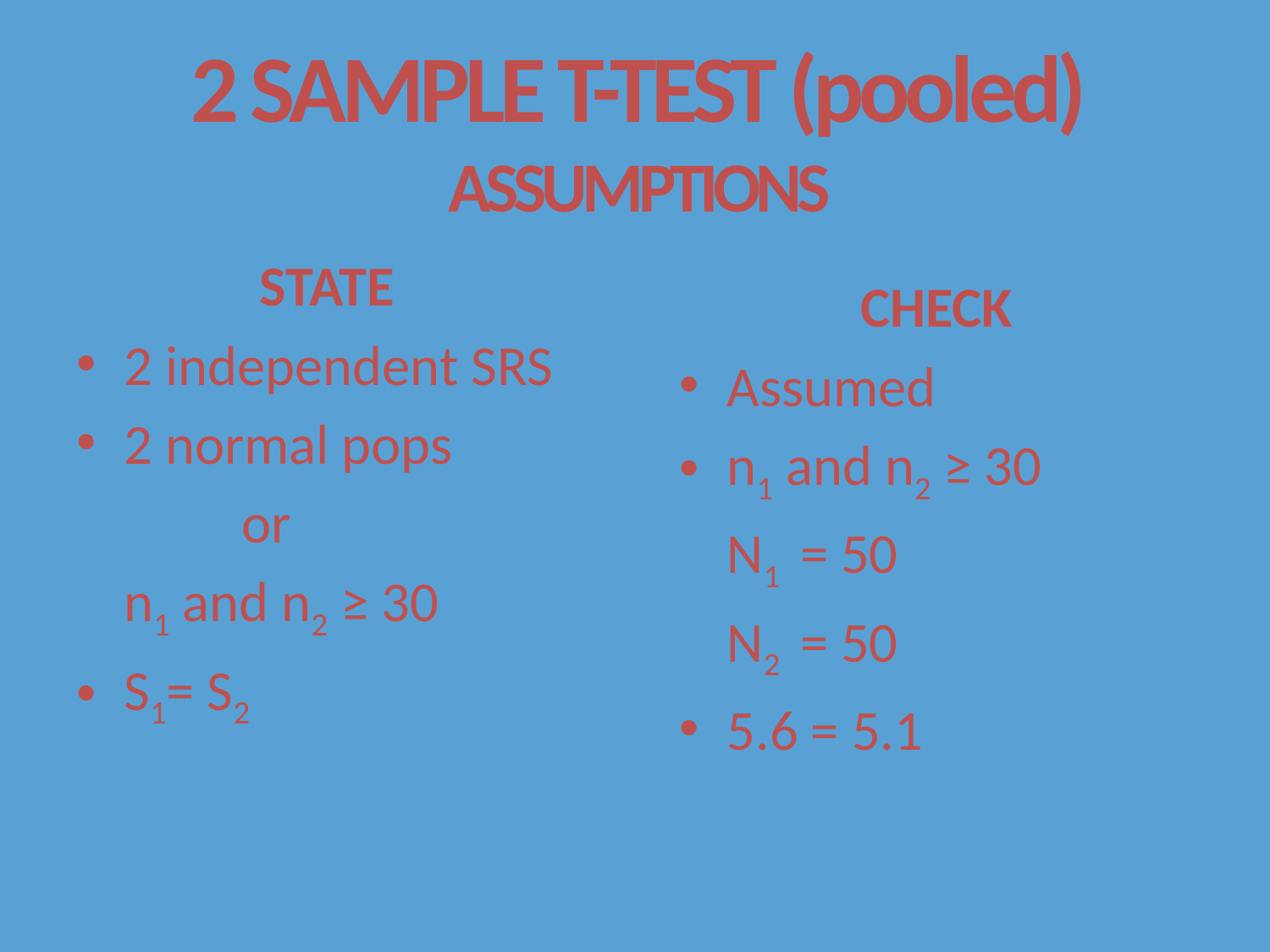

2 SAMPLE T-TEST (pooled)
ASSUMPTIONS
STATE
2 independent SRS
2 normal pops
             or
	n1 and n2 ≥ 30
S1= S2
CHECK
Assumed
n1 and n2 ≥ 30
	N1  = 50
	N2  = 50
5.6 = 5.1